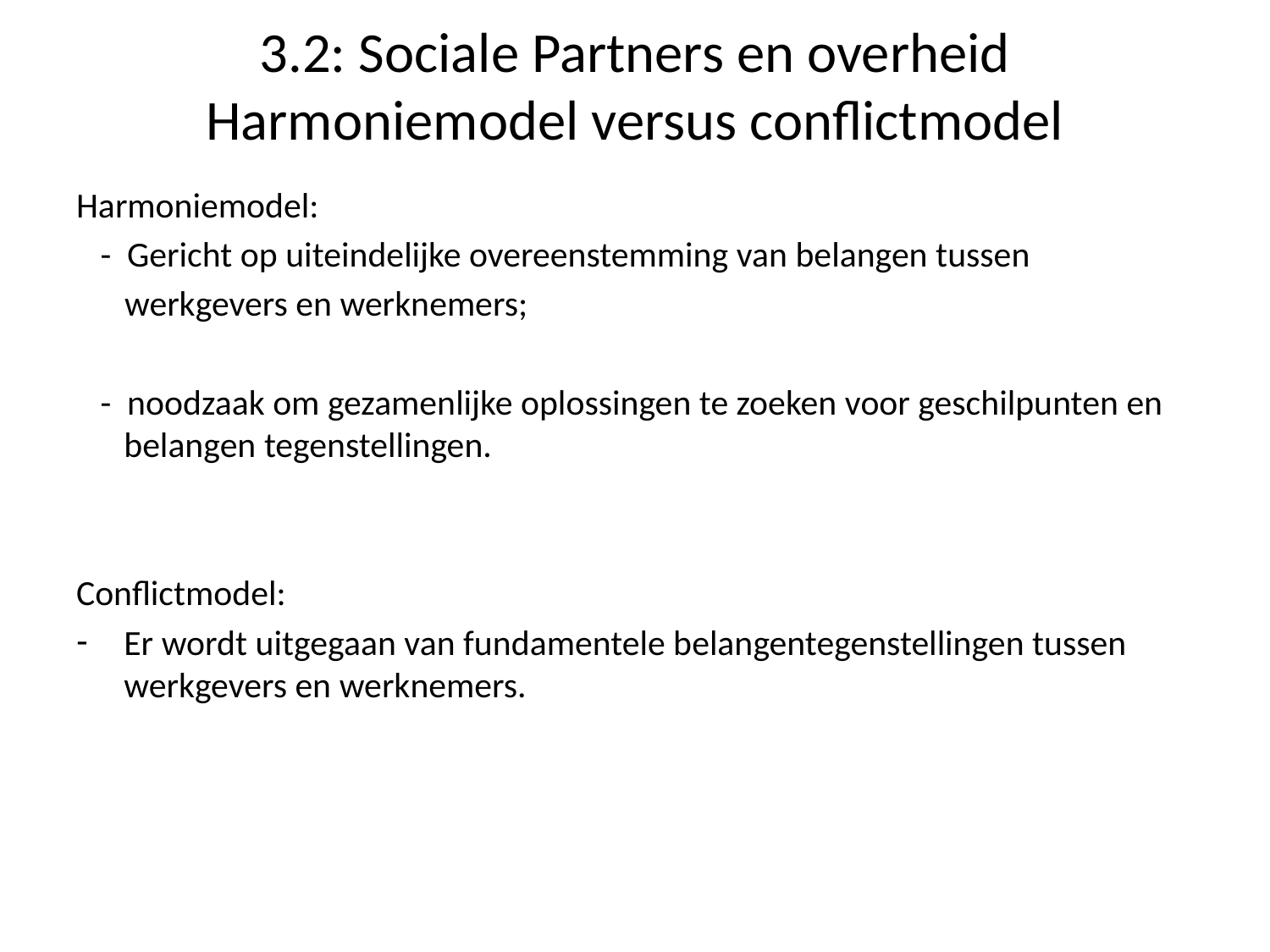

# 3.2: Sociale Partners en overheid Harmoniemodel versus conflictmodel
Harmoniemodel:
   -  Gericht op uiteindelijke overeenstemming van belangen tussen
      werkgevers en werknemers;

   -  noodzaak om gezamenlijke oplossingen te zoeken voor geschilpunten en belangen tegenstellingen.

Conflictmodel:
Er wordt uitgegaan van fundamentele belangentegenstellingen tussen werkgevers en werknemers.